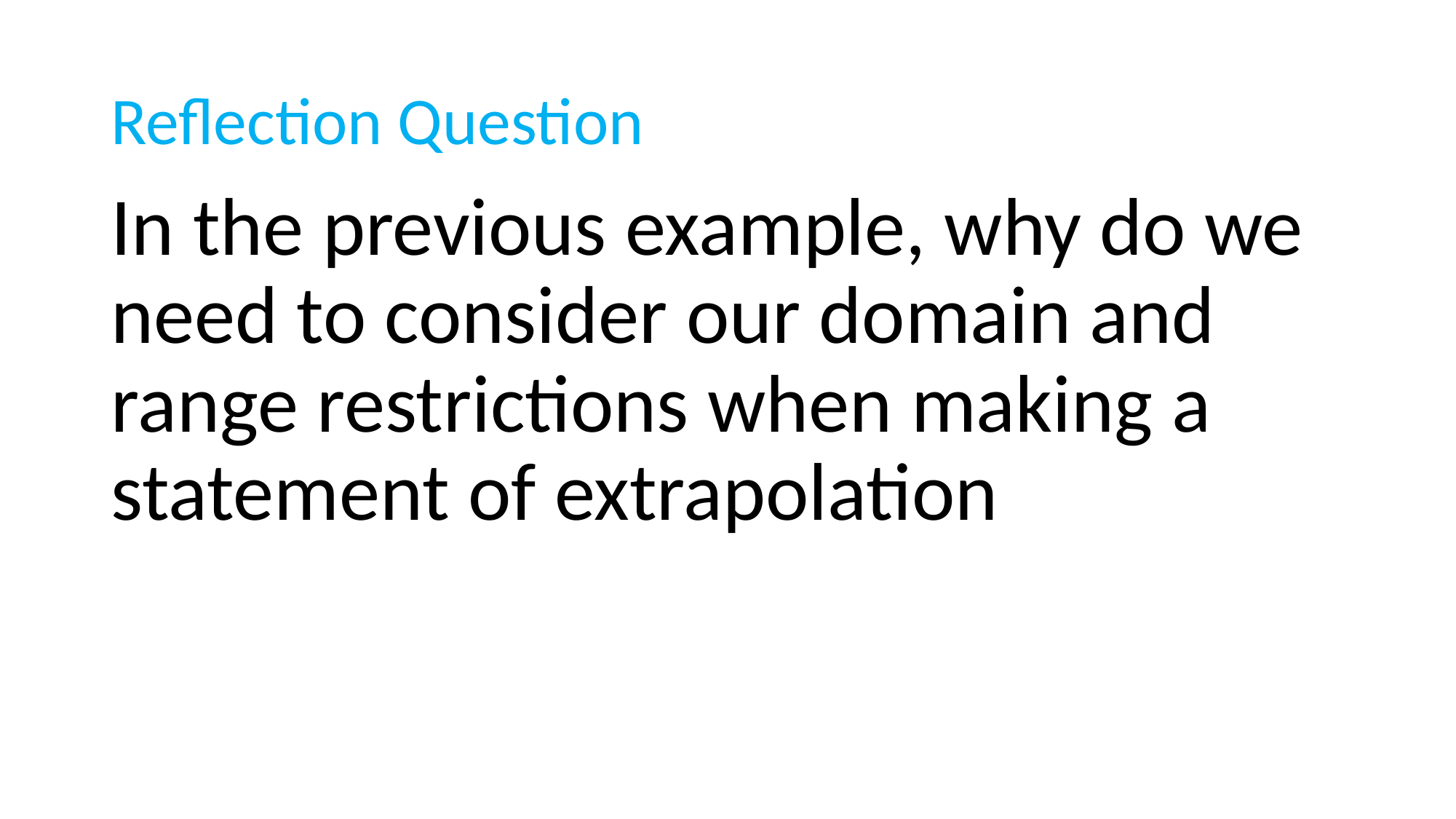

# Reflection Question
In the previous example, why do we need to consider our domain and range restrictions when making a statement of extrapolation